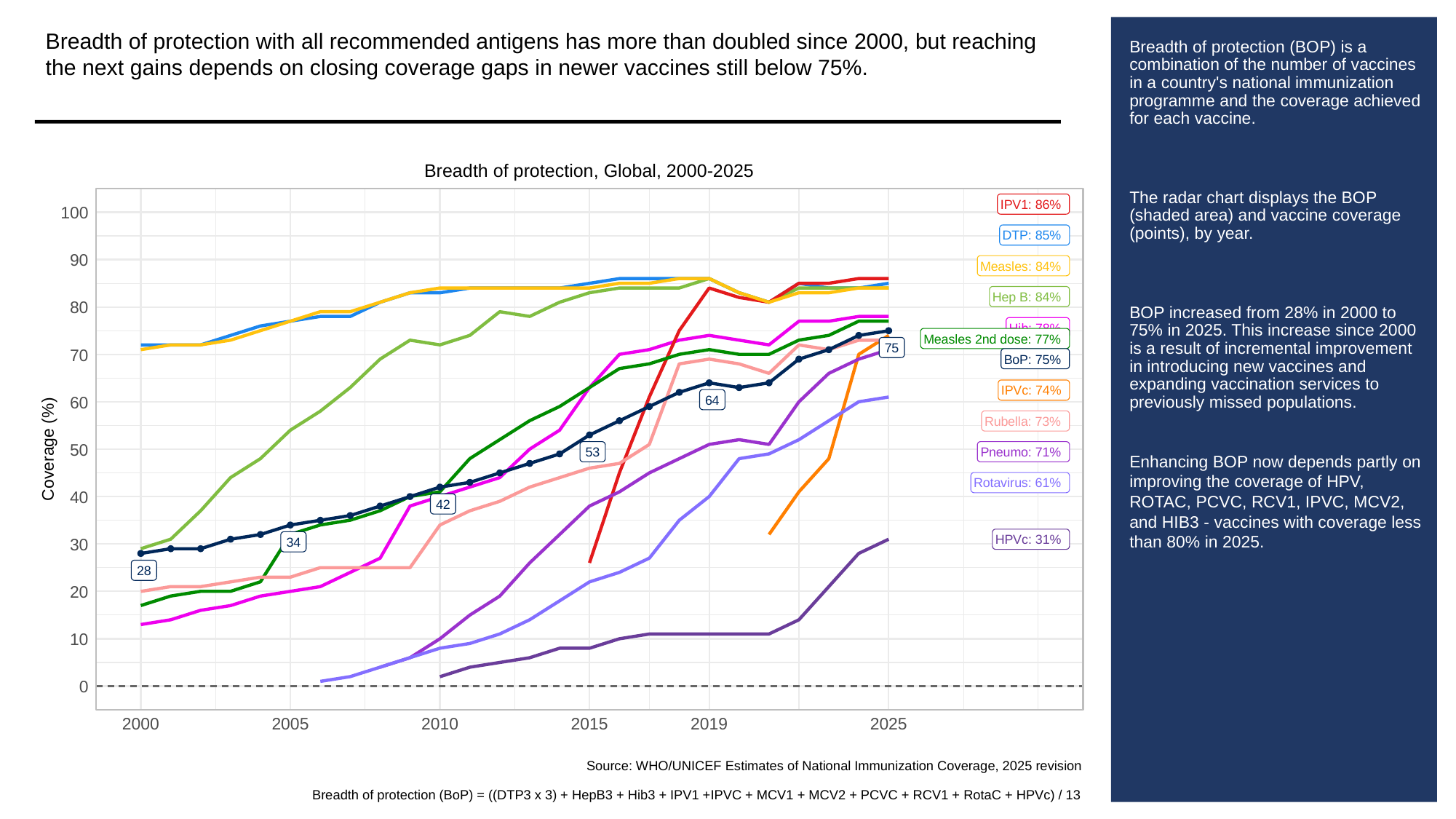

Breadth of protection with all recommended antigens has more than doubled since 2000, but reaching the next gains depends on closing coverage gaps in newer vaccines still below 75%.
# Breadth of protection (BOP) is a combination of the number of vaccines in a country's national immunization programme and the coverage achieved for each vaccine.

The radar chart displays the BOP (shaded area) and vaccine coverage (points), by year.

BOP increased from 28% in 2000 to 75% in 2025. This increase since 2000 is a result of incremental improvement in introducing new vaccines and expanding vaccination services to previously missed populations.

Enhancing BOP now depends partly on improving the coverage of HPV, ROTAC, PCVC, RCV1, IPVC, MCV2, and HIB3 - vaccines with coverage less than 80% in 2025.

Breadth of protection, Global, 2000-2025

IPV1: 86%

100

DTP: 85%

90

Measles: 84%

Hep B: 84%
80

Hib: 78%

Measles 2nd dose: 77%

75

70

BoP: 75%

IPVc: 74%

64
60

Rubella: 73%

Coverage (%)
50
Pneumo: 71%
53

Rotavirus: 61%

40

42

HPVc: 31%

34
30

28

20

10

0

2000
2005
2010
2015
2019
2025
Source: WHO/UNICEF Estimates of National Immunization Coverage, 2025 revision

Breadth of protection (BoP) = ((DTP3 x 3) + HepB3 + Hib3 + IPV1 +IPVC + MCV1 + MCV2 + PCVC + RCV1 + RotaC + HPVc) / 13